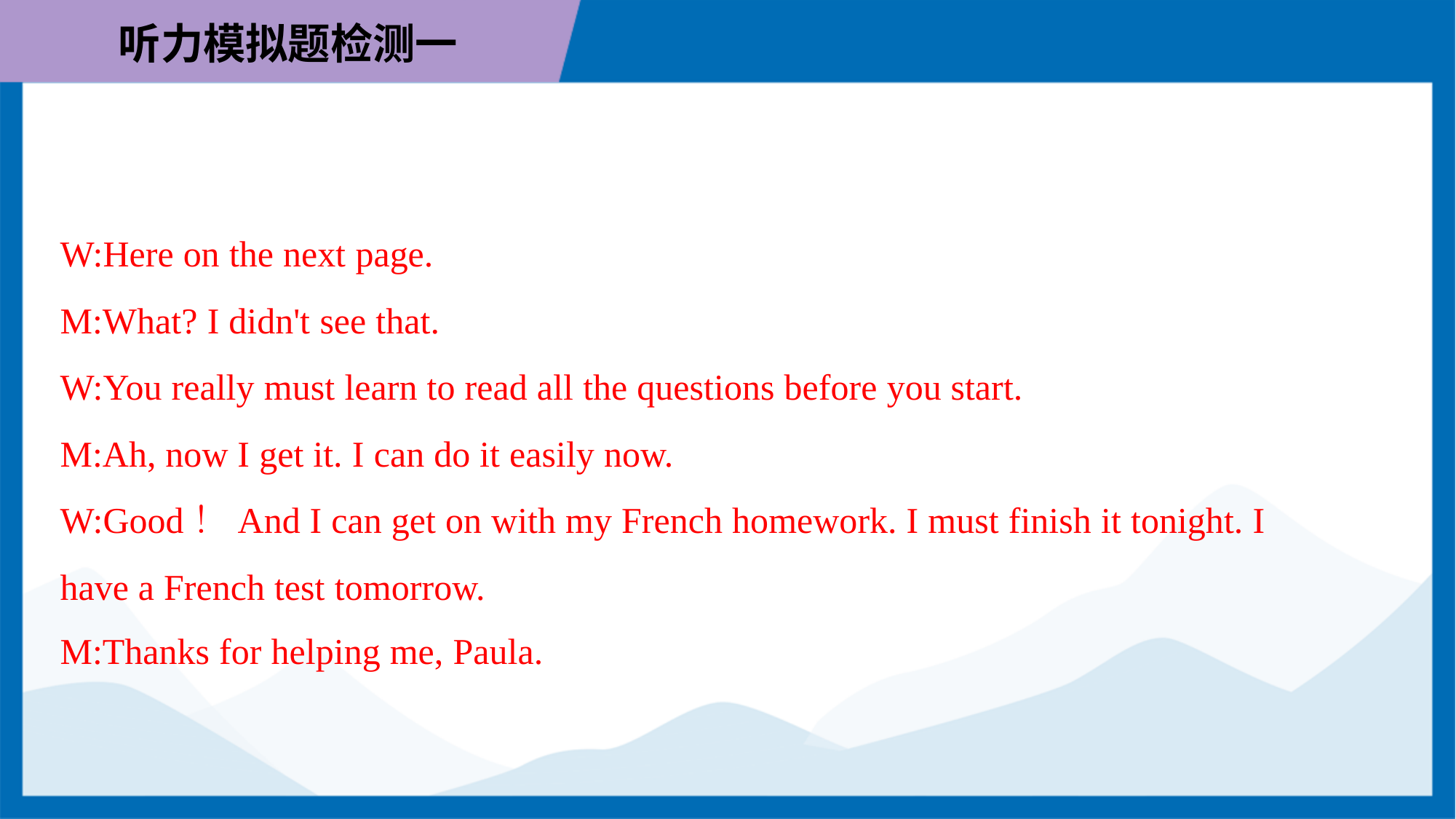

W:Here on the next page.
M:What? I didn't see that.
W:You really must learn to read all the questions before you start.
M:Ah, now I get it. I can do it easily now.
W:Good！And I can get on with my French homework. I must finish it tonight. I
have a French test tomorrow.
M:Thanks for helping me, Paula.